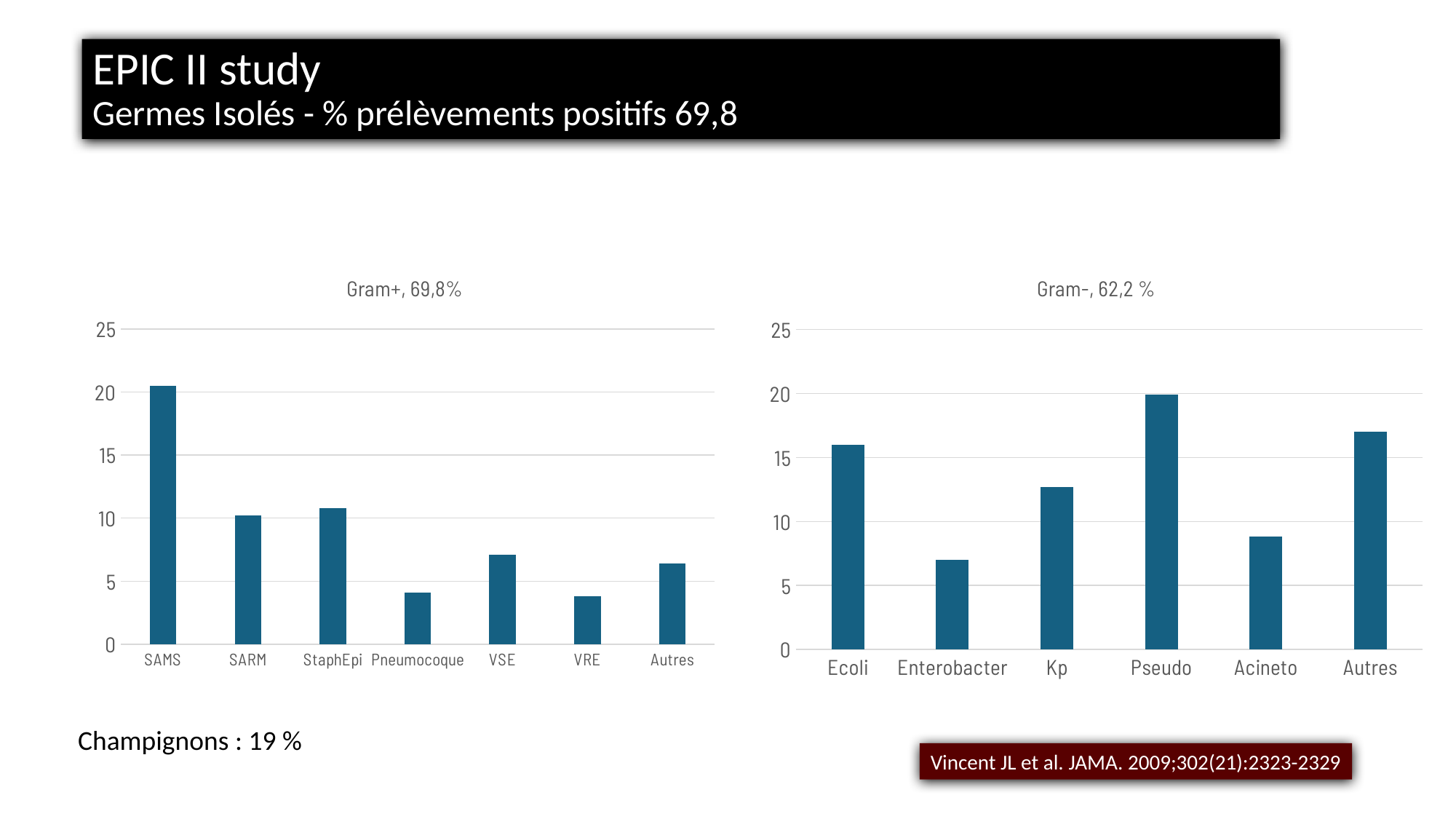

# EPIC II study Germes Isolés - % prélèvements positifs 69,8

### Chart: Gram-, 62,2 %

| Category | Gram- |
|---|---|
| Ecoli | 16.0 |
| Enterobacter | 7.0 |
| Kp | 12.7 |
| Pseudo | 19.9 |
| Acineto | 8.8 |
| Autres | 17.0 |

### Chart: Gram+, 69,8%

| Category | Gram+ |
|---|---|
| SAMS | 20.5 |
| SARM | 10.200000000000001 |
| StaphEpi | 10.8 |
| Pneumocoque | 4.1 |
| VSE | 7.1 |
| VRE | 3.8 |
| Autres | 6.4 |
Champignons : 19 %
Vincent JL et al. JAMA. 2009;302(21):2323-2329